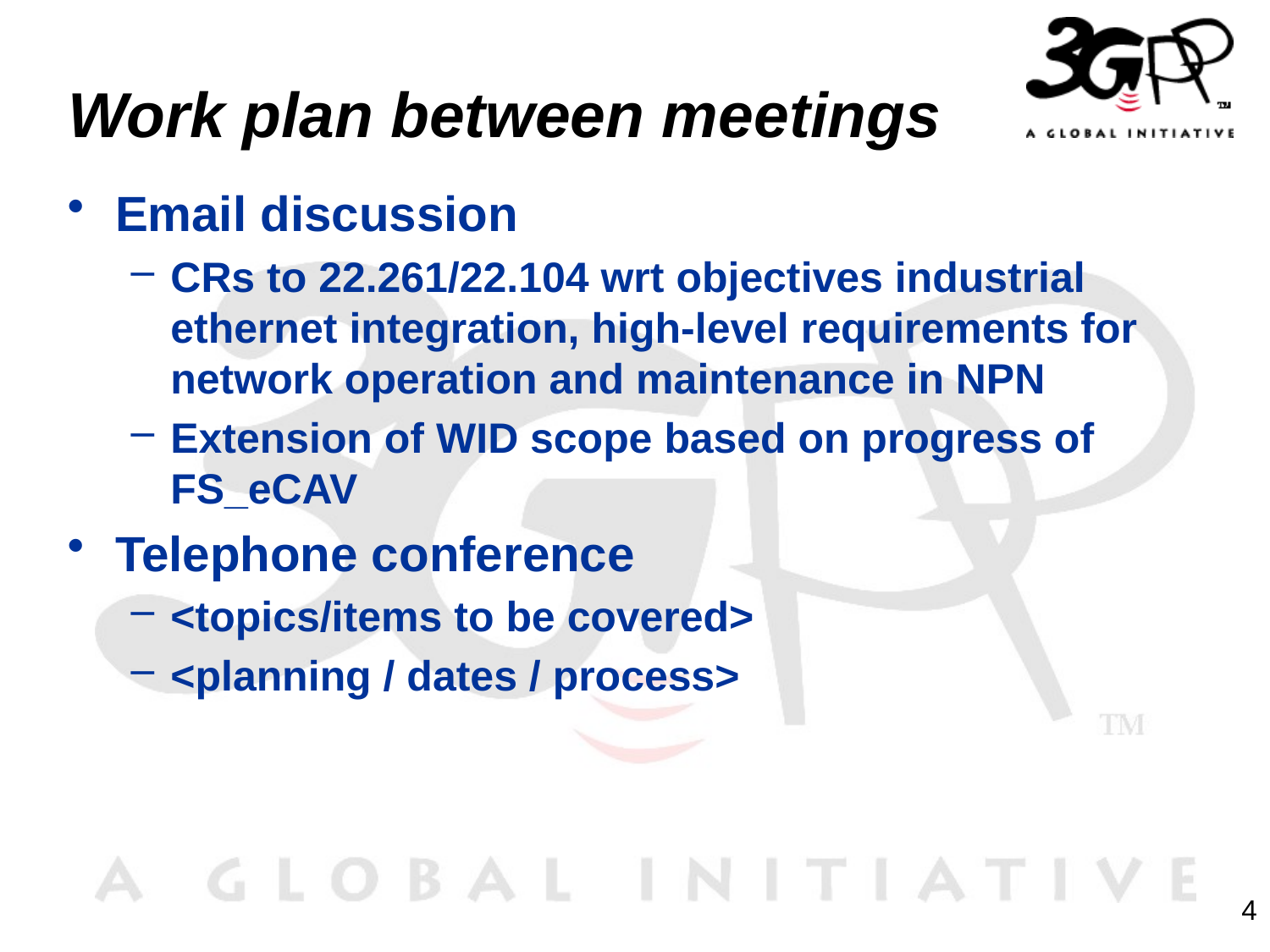

# Work plan between meetings
Email discussion
CRs to 22.261/22.104 wrt objectives industrial ethernet integration, high-level requirements for network operation and maintenance in NPN
Extension of WID scope based on progress of FS_eCAV
Telephone conference
<topics/items to be covered>
<planning / dates / process>

4